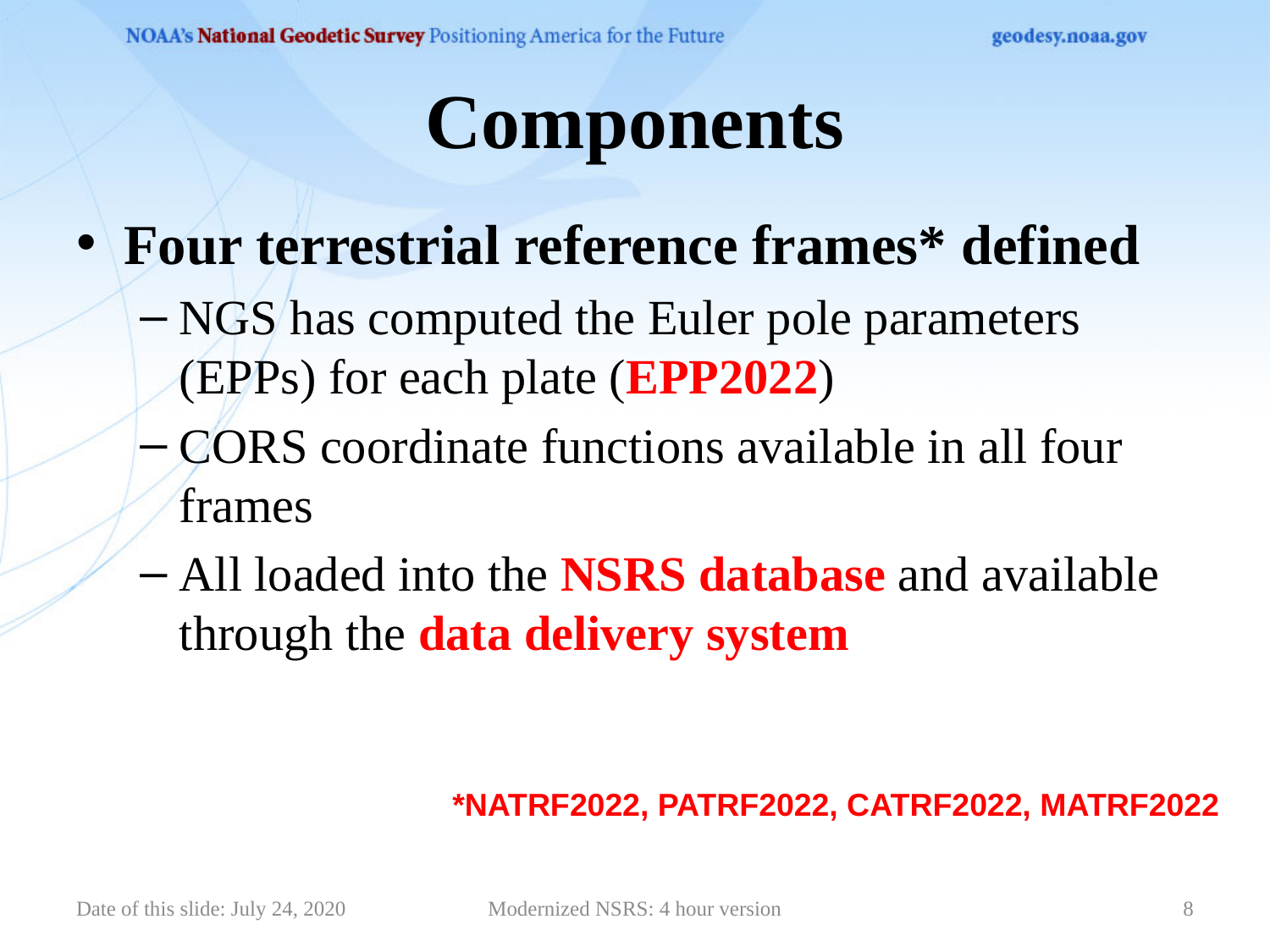

# Components
Four terrestrial reference frames* defined
NGS has computed the Euler pole parameters (EPPs) for each plate (EPP2022)
CORS coordinate functions available in all four frames
All loaded into the NSRS database and available through the data delivery system

*NATRF2022, PATRF2022, CATRF2022, MATRF2022
Date of this slide: July 24, 2020
Modernized NSRS: 4 hour version
8